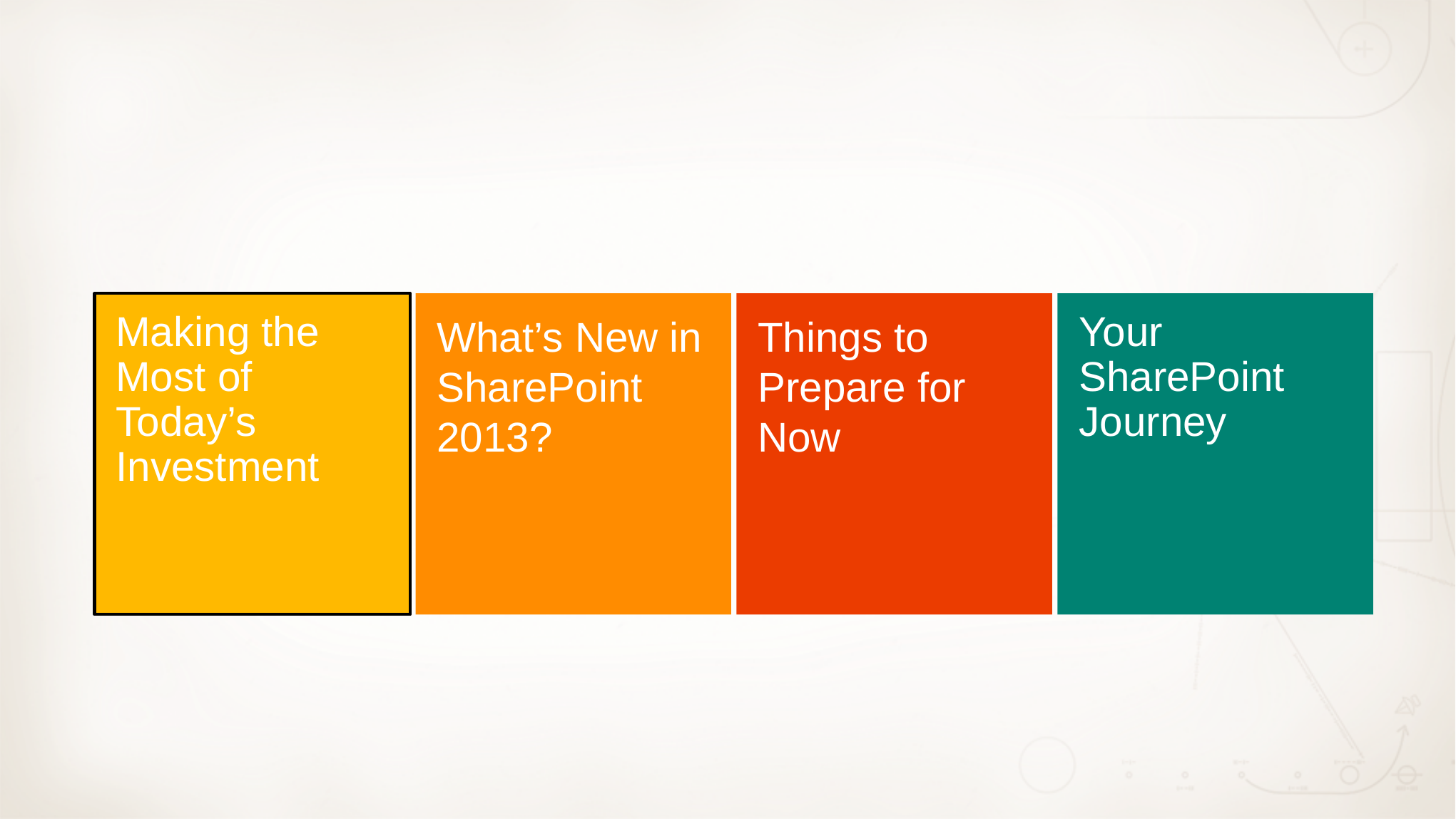

Your SharePoint Journey
Making the Most of Today’s Investment

What’s New in SharePoint 2013?
Things to Prepare for Now